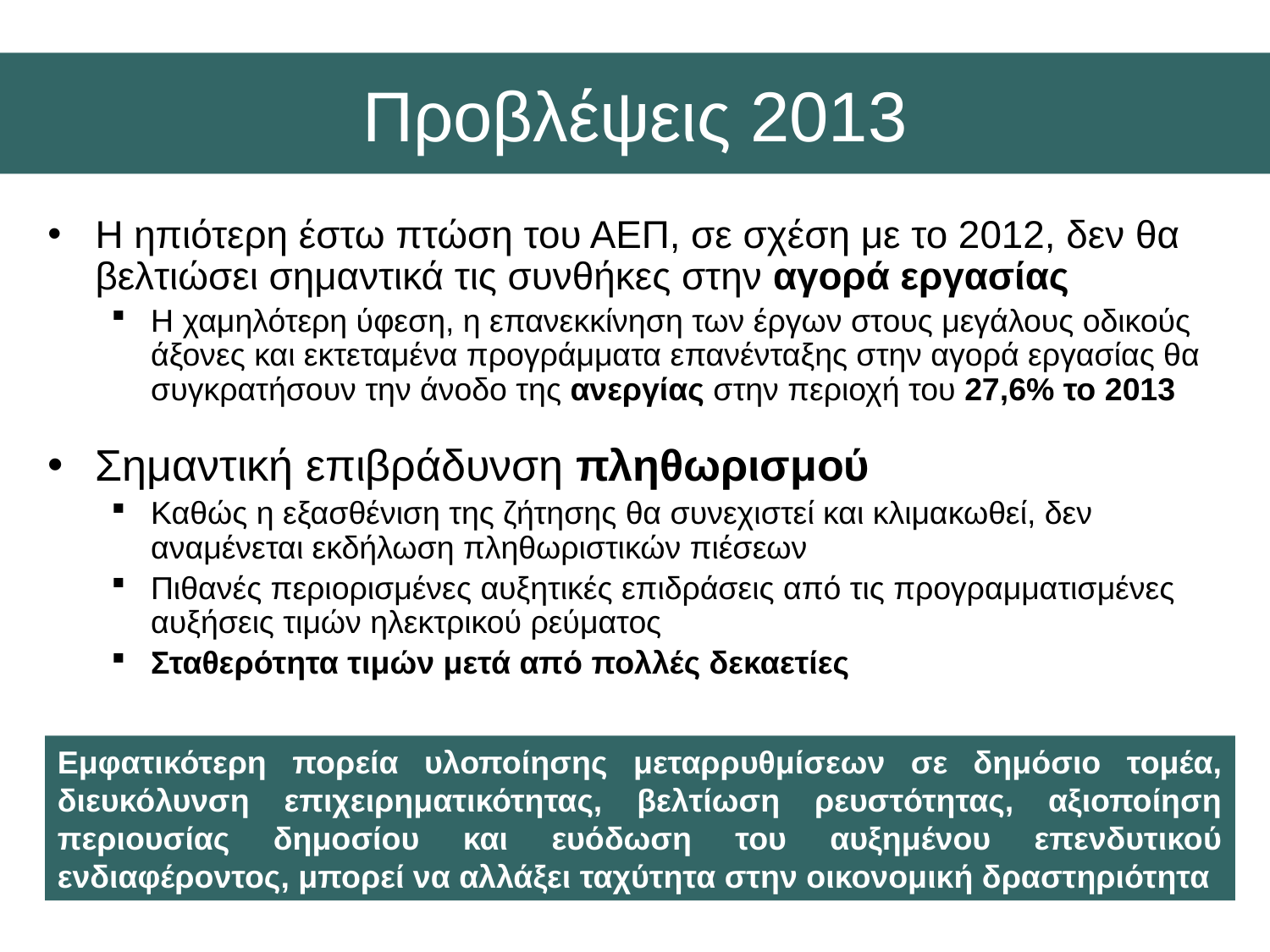

Προβλέψεις 2013
Η ηπιότερη έστω πτώση του ΑΕΠ, σε σχέση με το 2012, δεν θα βελτιώσει σημαντικά τις συνθήκες στην αγορά εργασίας
Η χαμηλότερη ύφεση, η επανεκκίνηση των έργων στους μεγάλους οδικούς άξονες και εκτεταμένα προγράμματα επανένταξης στην αγορά εργασίας θα συγκρατήσουν την άνοδο της ανεργίας στην περιοχή του 27,6% το 2013

Σημαντική επιβράδυνση πληθωρισμού
Καθώς η εξασθένιση της ζήτησης θα συνεχιστεί και κλιμακωθεί, δεν αναμένεται εκδήλωση πληθωριστικών πιέσεων
Πιθανές περιορισμένες αυξητικές επιδράσεις από τις προγραμματισμένες αυξήσεις τιμών ηλεκτρικού ρεύματος
Σταθερότητα τιμών μετά από πολλές δεκαετίες
Εμφατικότερη πορεία υλοποίησης μεταρρυθμίσεων σε δημόσιο τομέα, διευκόλυνση επιχειρηματικότητας, βελτίωση ρευστότητας, αξιοποίηση περιουσίας δημοσίου και ευόδωση του αυξημένου επενδυτικού ενδιαφέροντος, μπορεί να αλλάξει ταχύτητα στην οικονομική δραστηριότητα